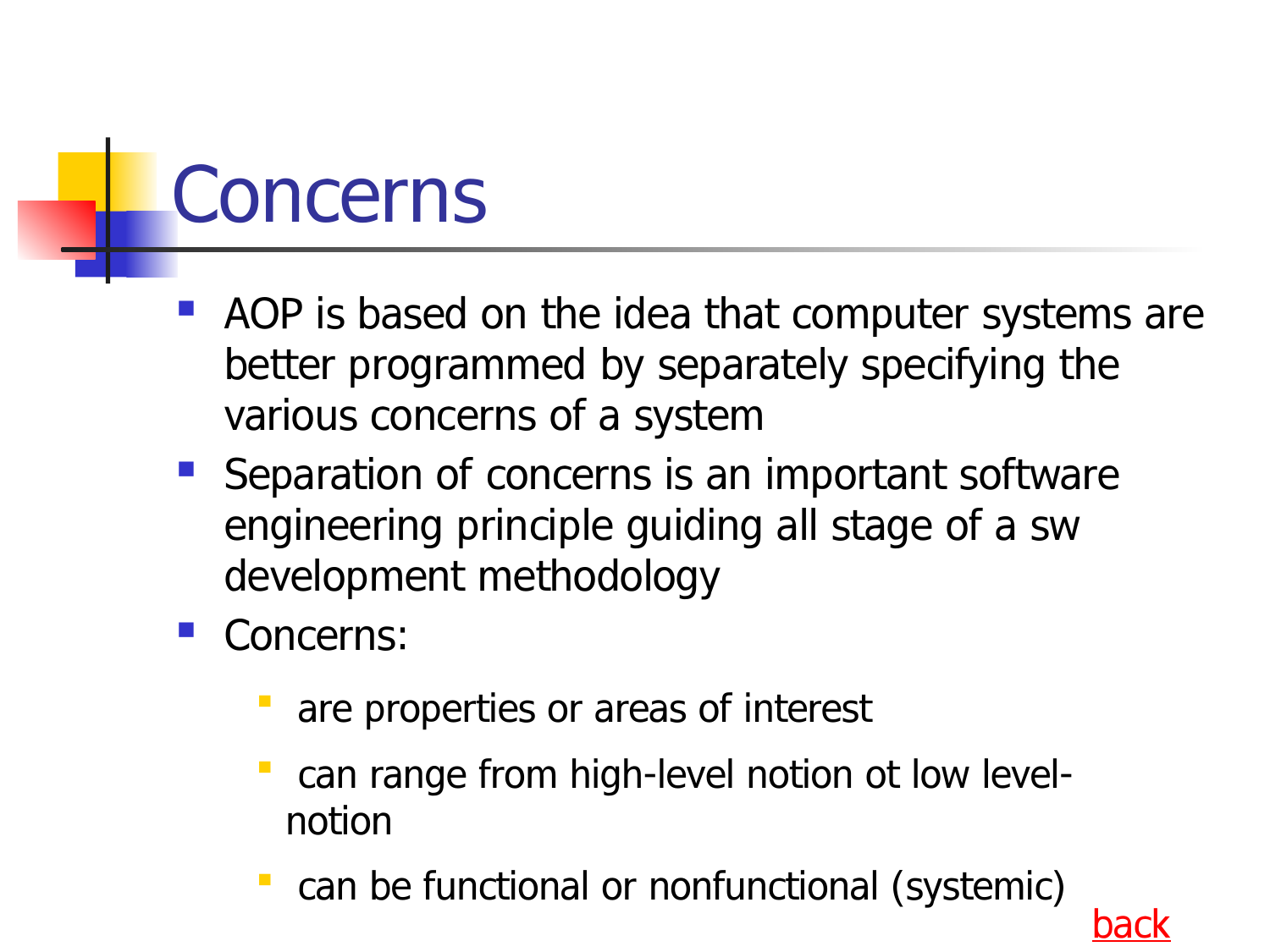

# Concerns
AOP is based on the idea that computer systems are better programmed by separately specifying the various concerns of a system
Separation of concerns is an important software engineering principle guiding all stage of a sw development methodology
Concerns:

 are properties or areas of interest
 can range from high-level notion ot low level-notion
 can be functional or nonfunctional (systemic)

back